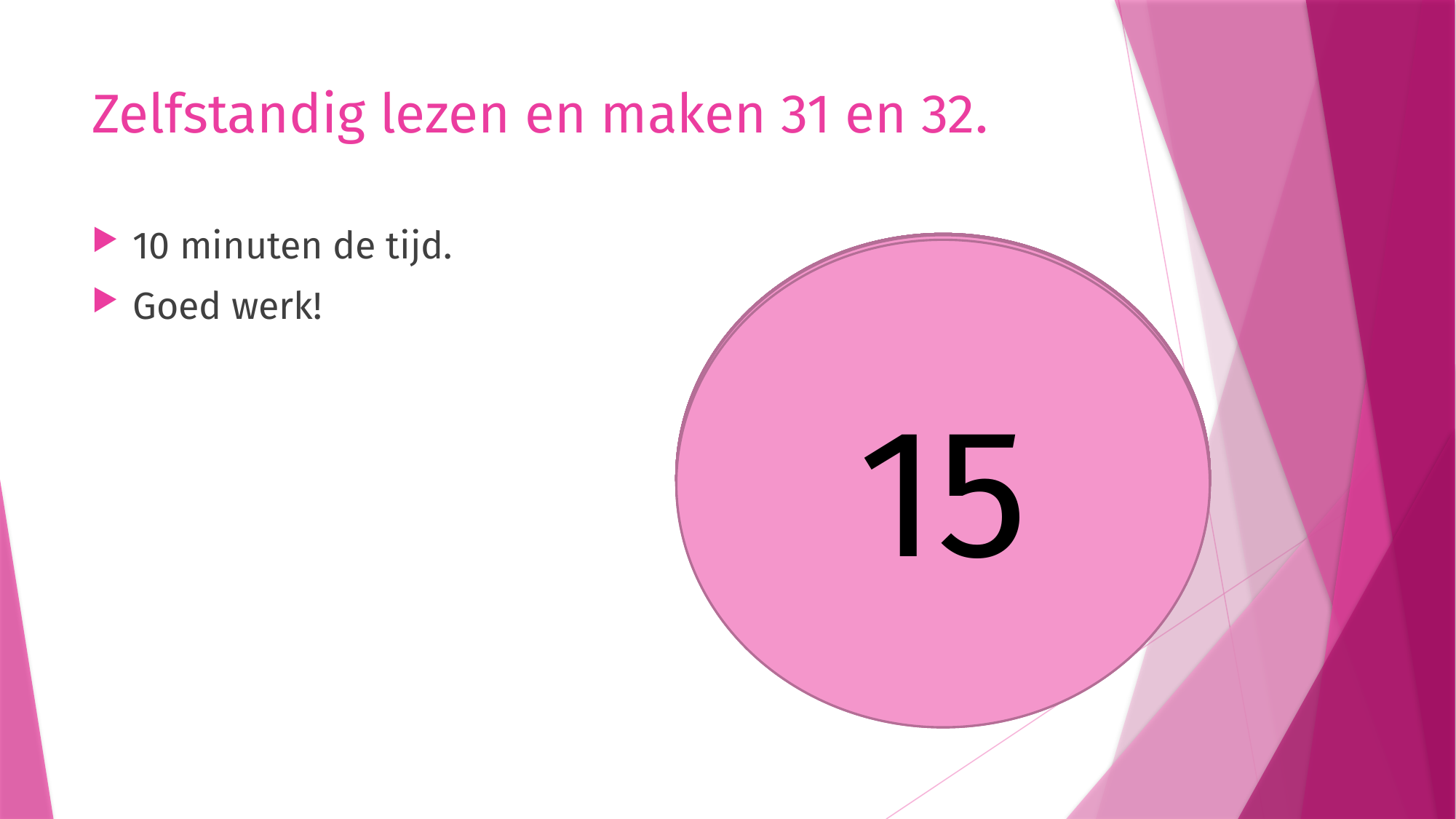

# Zelfstandig lezen en maken 31 en 32.
10 minuten de tijd.
Goed werk!
10
9
8
5
6
7
4
3
1
2
14
13
11
15
12